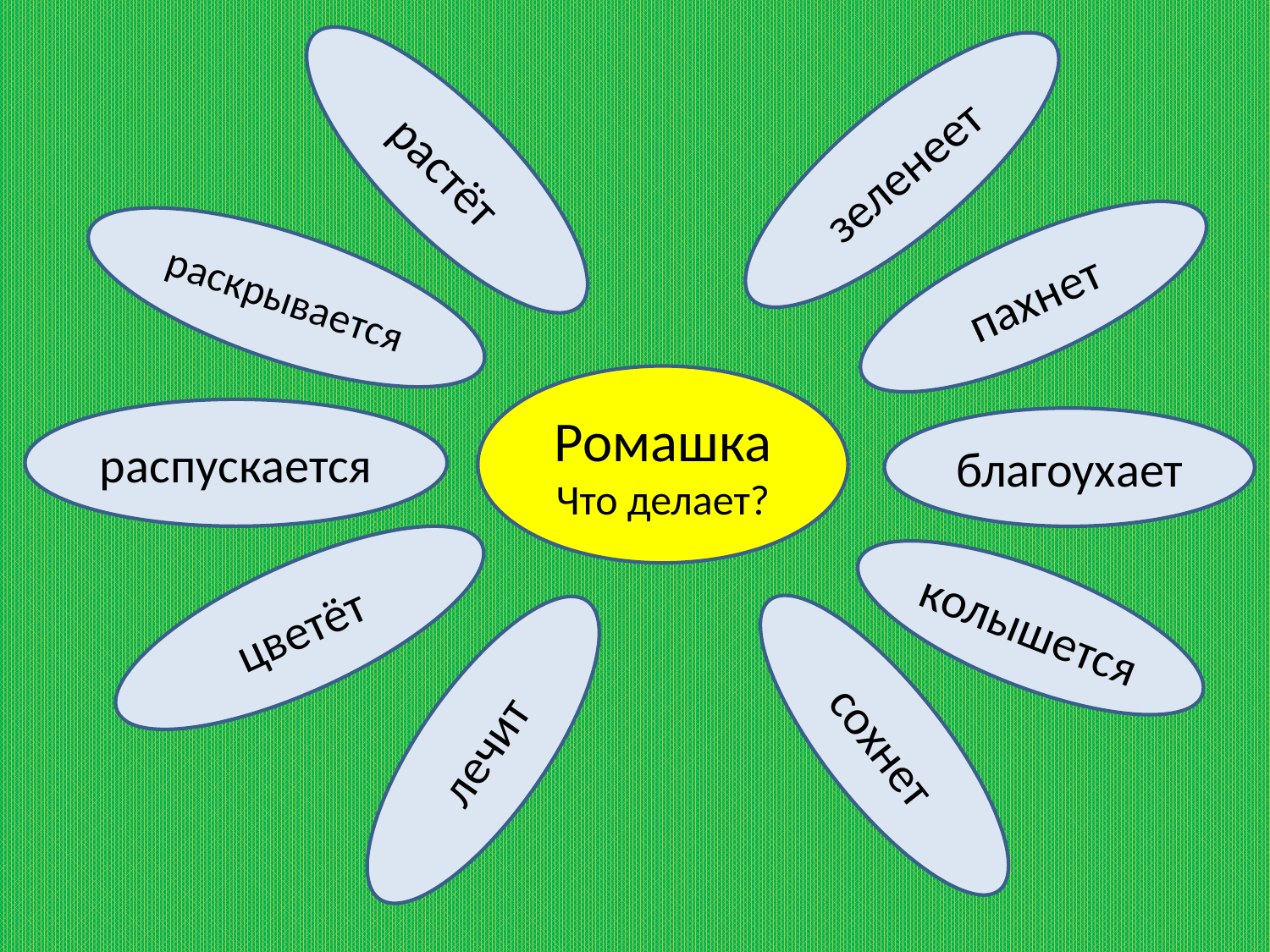

зеленеет
растёт
раскрывается
пахнет
Ромашка
Что делает?
распускается
благоухает
цветёт
колышется
сохнет
лечит